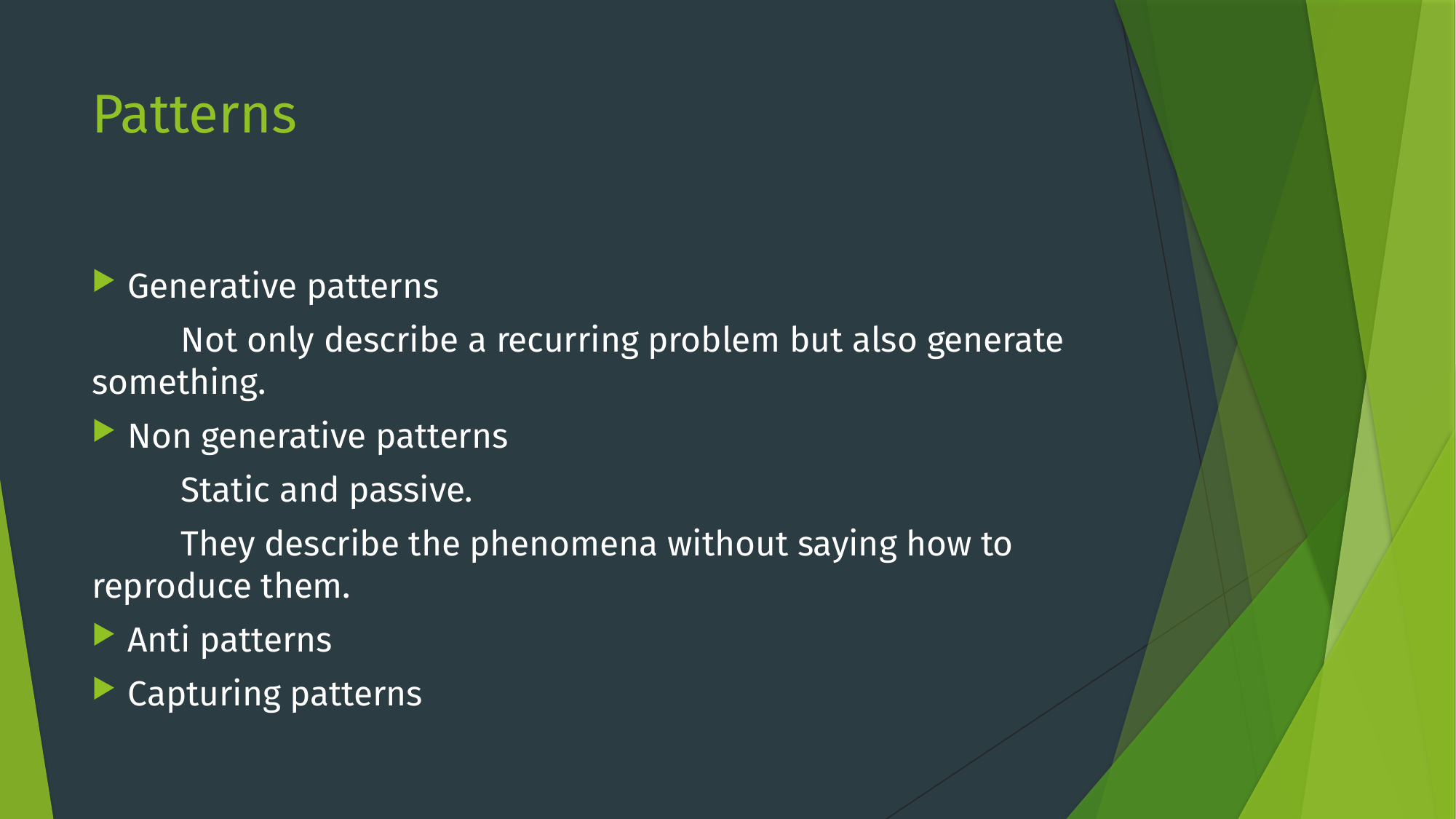

# Patterns
Generative patterns
	Not only describe a recurring problem but also generate something.
Non generative patterns
	Static and passive.
	They describe the phenomena without saying how to reproduce them.
Anti patterns
Capturing patterns